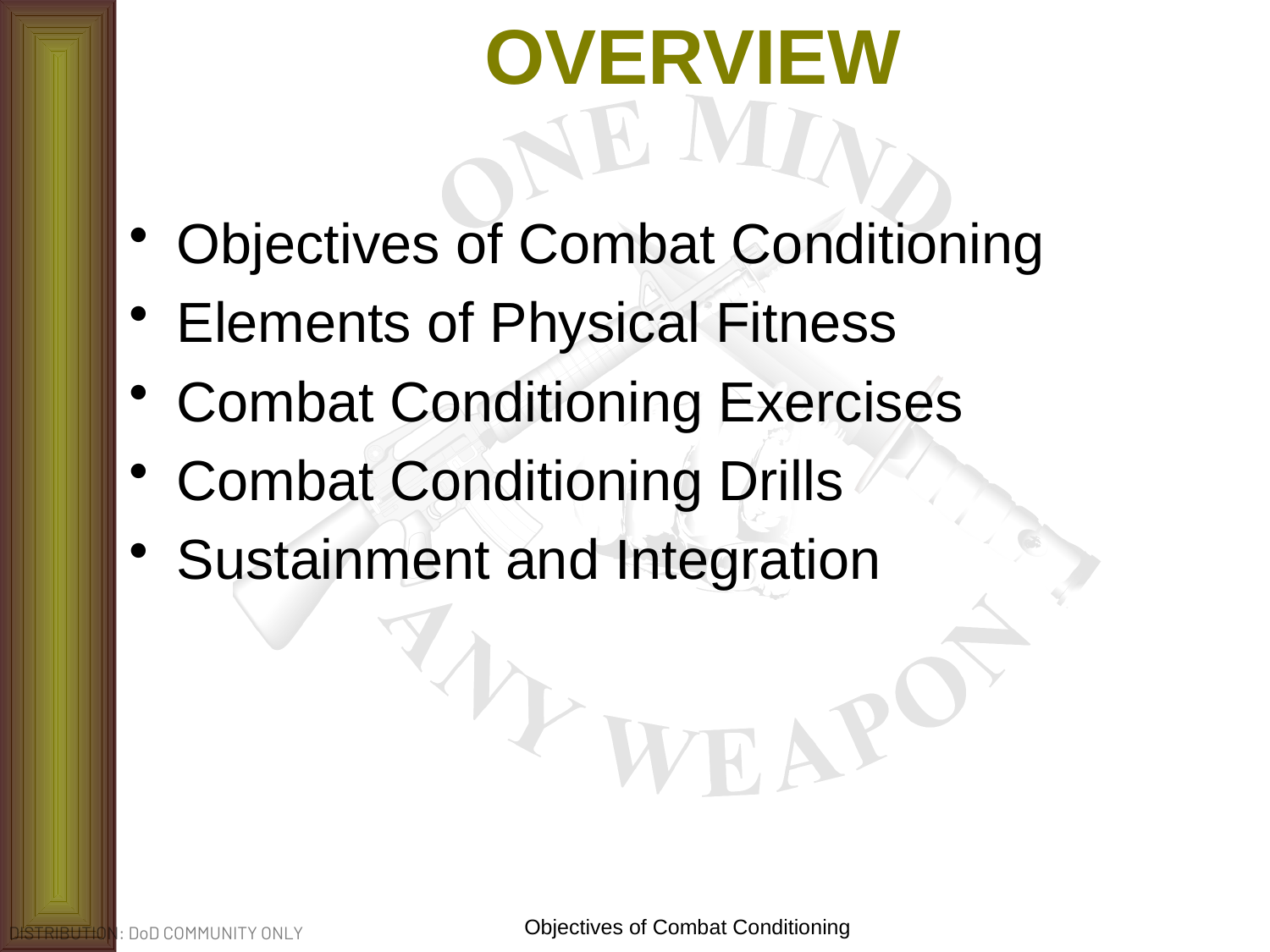

# OVERVIEW
Objectives of Combat Conditioning
Elements of Physical Fitness
Combat Conditioning Exercises
Combat Conditioning Drills
Sustainment and Integration
Objectives of Combat Conditioning